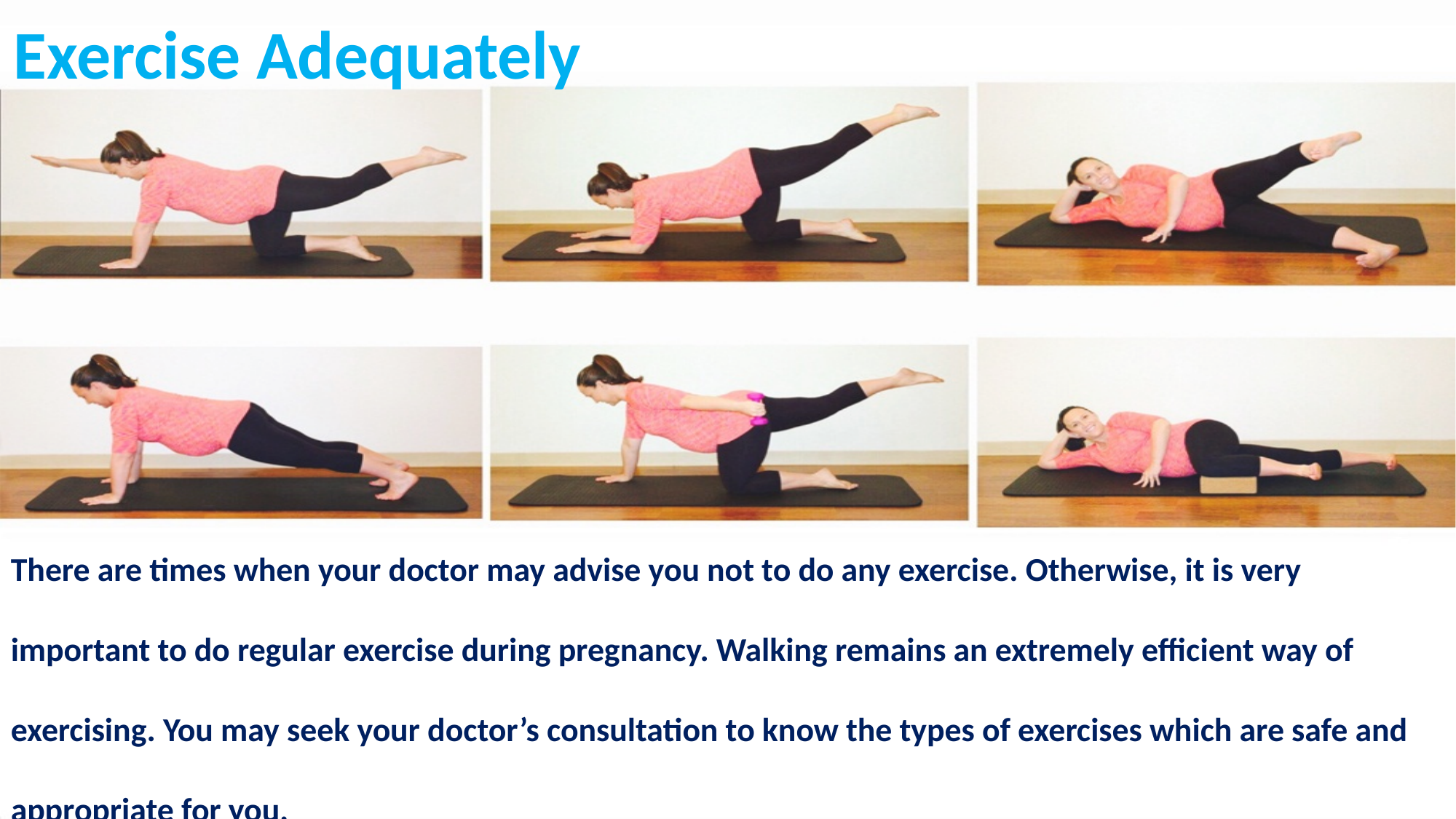

Exercise Adequately
There are times when your doctor may advise you not to do any exercise. Otherwise, it is very important to do regular exercise during pregnancy. Walking remains an extremely efficient way of exercising. You may seek your doctor’s consultation to know the types of exercises which are safe and appropriate for you.